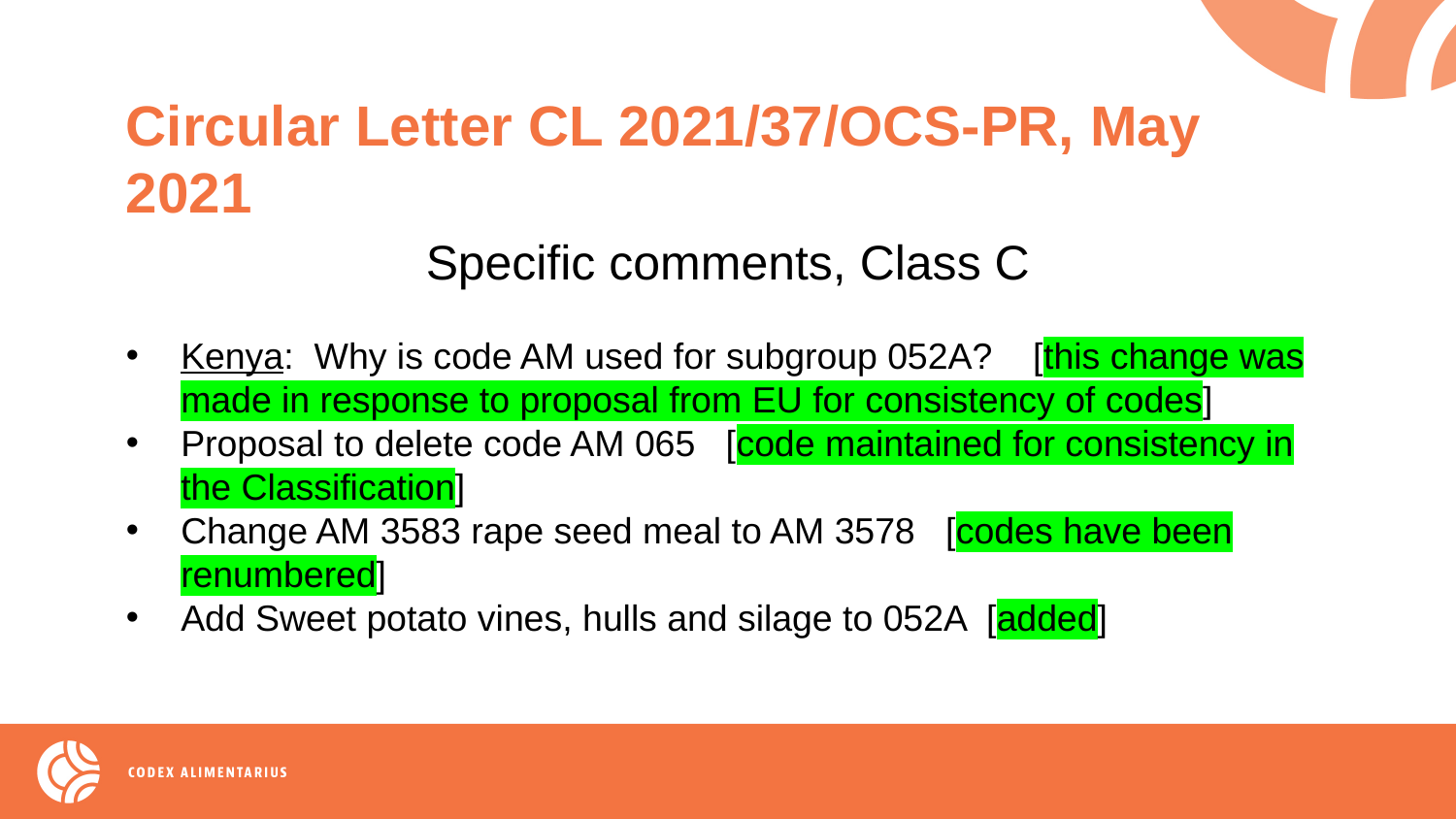

Circular Letter CL 2021/37/OCS-PR, May 2021
Specific comments, Class C

Kenya:  Why is code AM used for subgroup 052A?    [this change was made in response to proposal from EU for consistency of codes]
Proposal to delete code AM 065   [code maintained for consistency in the Classification]
Change AM 3583 rape seed meal to AM 3578   [codes have been renumbered]
Add Sweet potato vines, hulls and silage to 052A  [added]